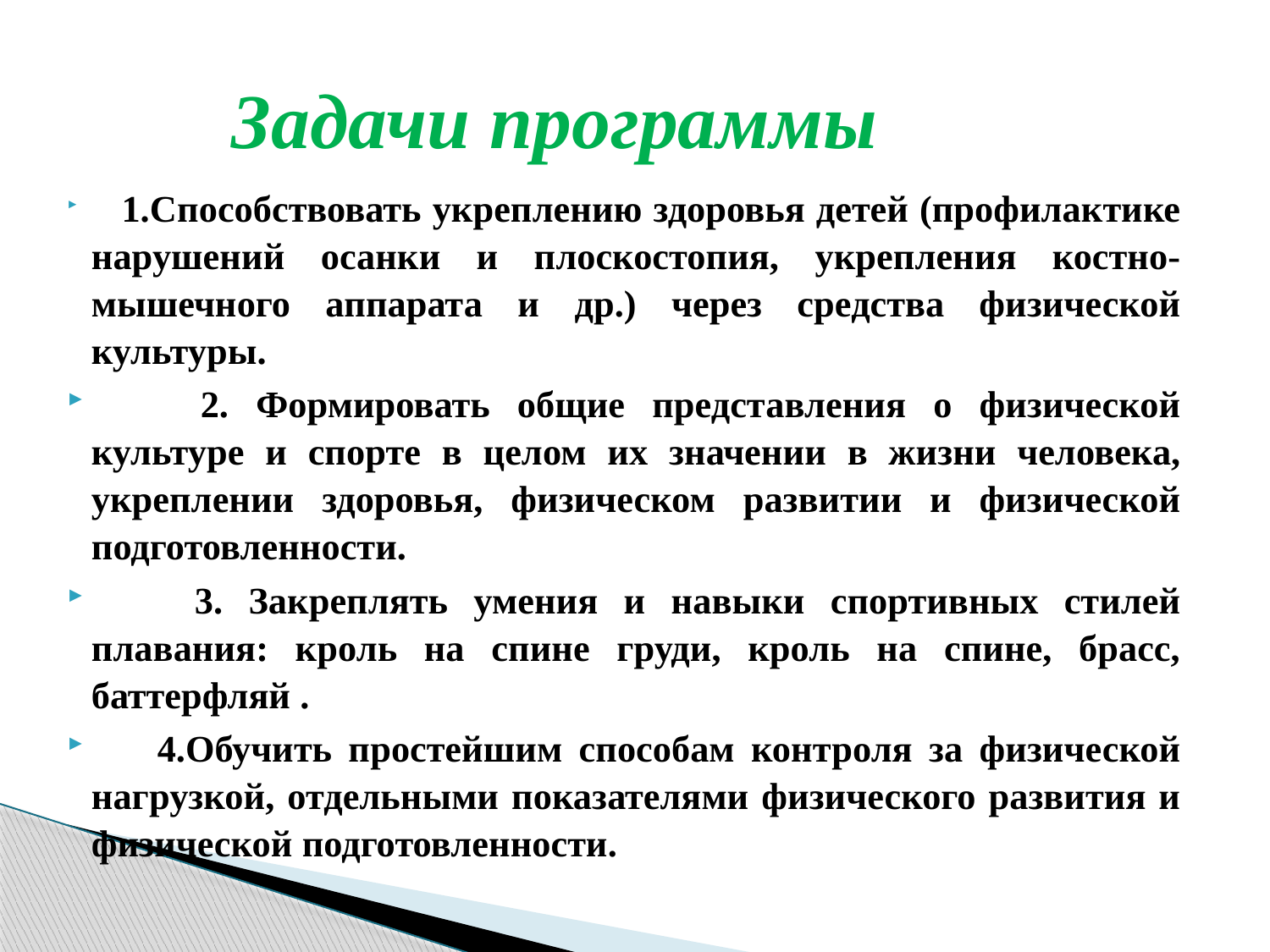

# Задачи программы

    1.Способствовать укреплению здоровья детей (профилактике нарушений осанки и плоскостопия, укрепления костно-мышечного аппарата и др.) через средства физической культуры.
    2. Формировать общие представления о физической культуре и спорте в целом их значении в жизни человека, укреплении здоровья, физическом развитии и физической подготовленности.
    3. Закреплять умения и навыки спортивных стилей плавания: кроль на спине груди, кроль на спине, брасс, баттерфляй .
    4.Обучить простейшим способам контроля за физической нагрузкой, отдельными показателями физического развития и физической подготовленности.